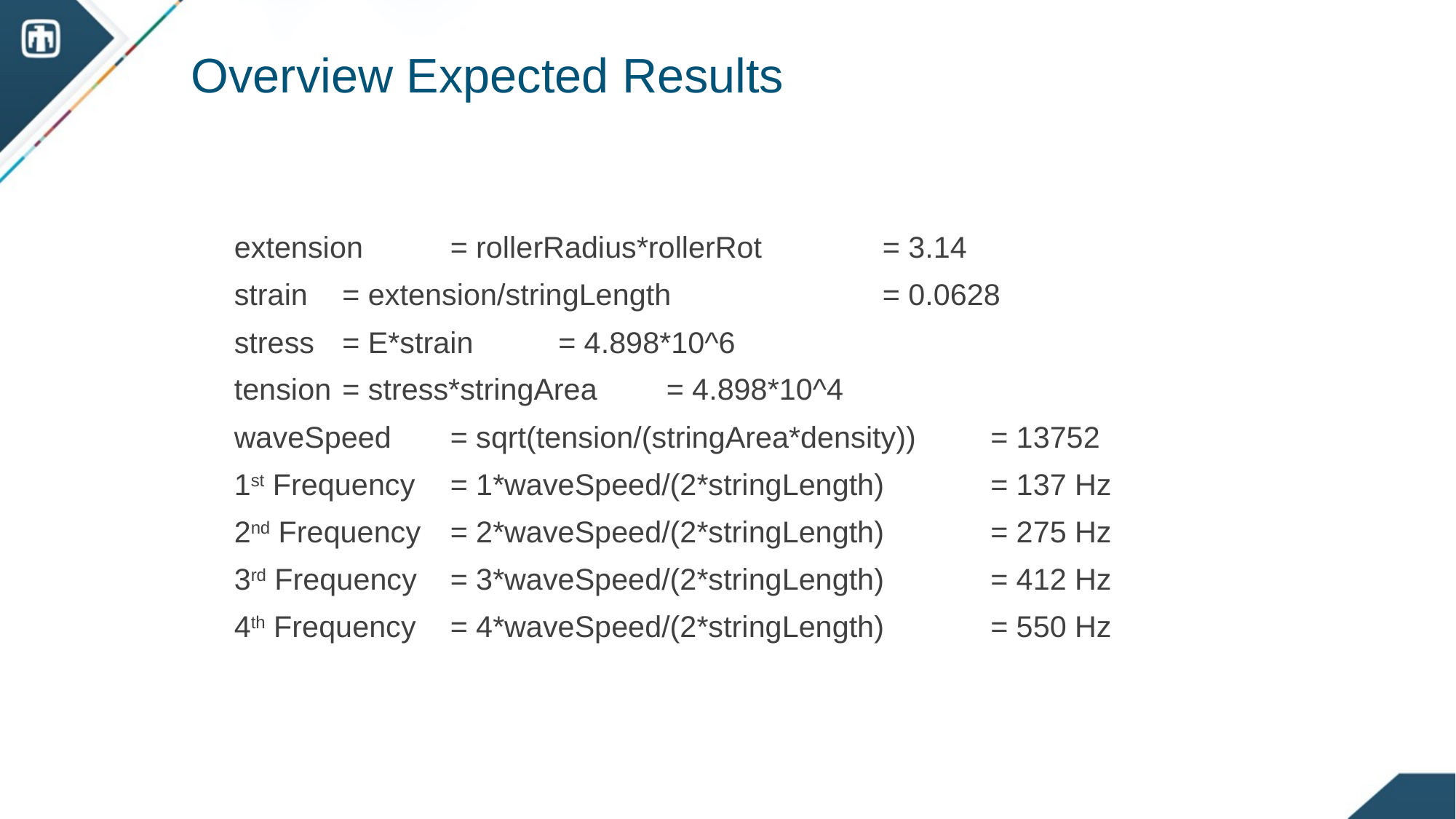

# Overview Expected Results
extension 	= rollerRadius*rollerRot 			= 3.14
strain 		= extension/stringLength 			= 0.0628
stress 		= E*strain 				= 4.898*10^6
tension 		= stress*stringArea 			= 4.898*10^4
waveSpeed 	= sqrt(tension/(stringArea*density)) 	= 13752
1st Frequency 	= 1*waveSpeed/(2*stringLength) 		= 137 Hz
2nd Frequency	= 2*waveSpeed/(2*stringLength) 		= 275 Hz
3rd Frequency 	= 3*waveSpeed/(2*stringLength) 		= 412 Hz
4th Frequency	= 4*waveSpeed/(2*stringLength)		= 550 Hz